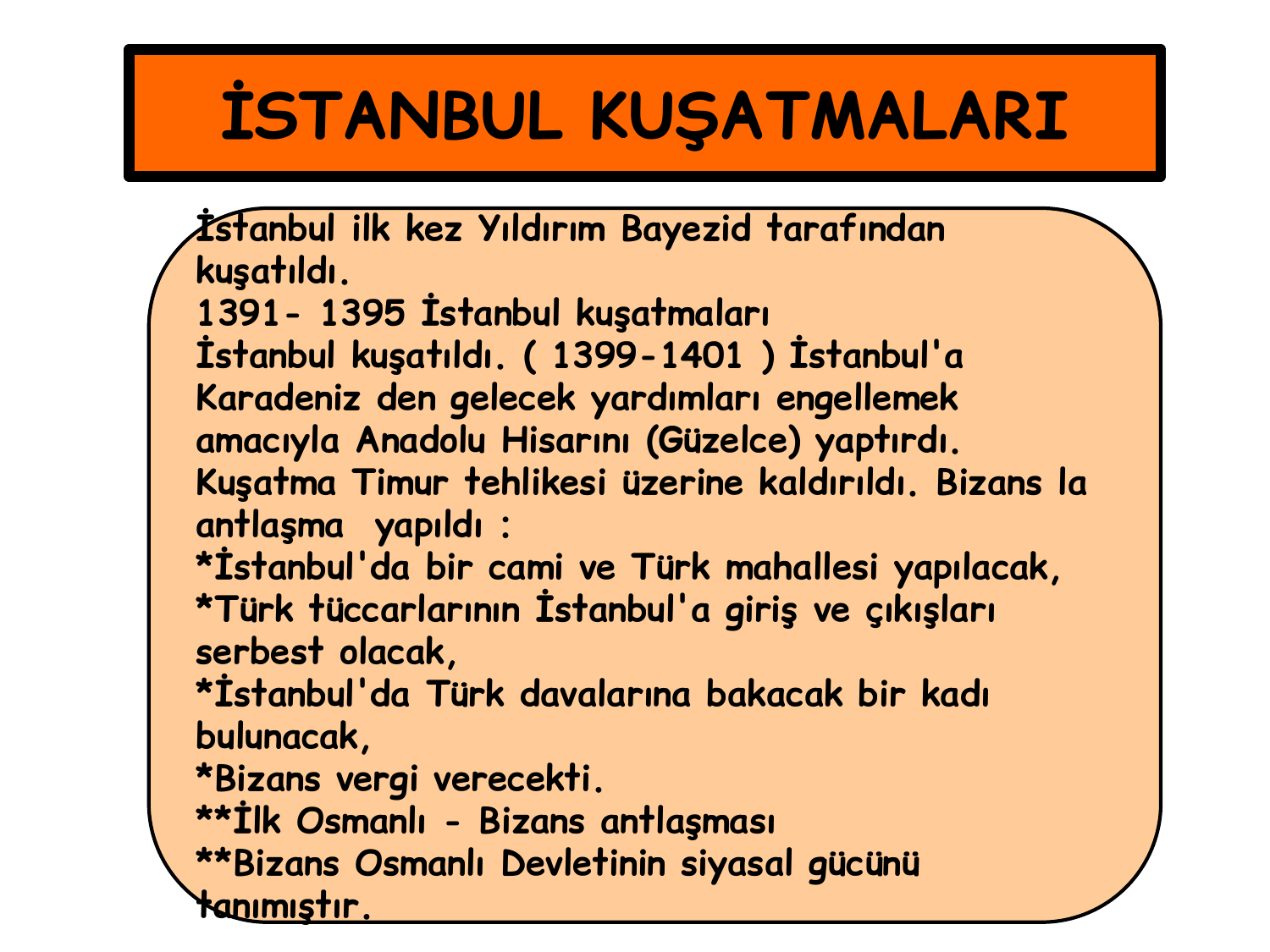

İSTANBUL KUŞATMALARI
İstanbul ilk kez Yıldırım Bayezid tarafından kuşatıldı.
1391- 1395 İstanbul kuşatmaları
İstanbul kuşatıldı. ( 1399-1401 ) İstanbul'a Karadeniz den gelecek yardımları engellemek amacıyla Anadolu Hisarını (Güzelce) yaptırdı. Kuşatma Timur tehlikesi üzerine kaldırıldı. Bizans la antlaşma  yapıldı :
*İstanbul'da bir cami ve Türk mahallesi yapılacak,
*Türk tüccarlarının İstanbul'a giriş ve çıkışları serbest olacak,
*İstanbul'da Türk davalarına bakacak bir kadı bulunacak,
*Bizans vergi verecekti.
**İlk Osmanlı - Bizans antlaşması
**Bizans Osmanlı Devletinin siyasal gücünü tanımıştır.